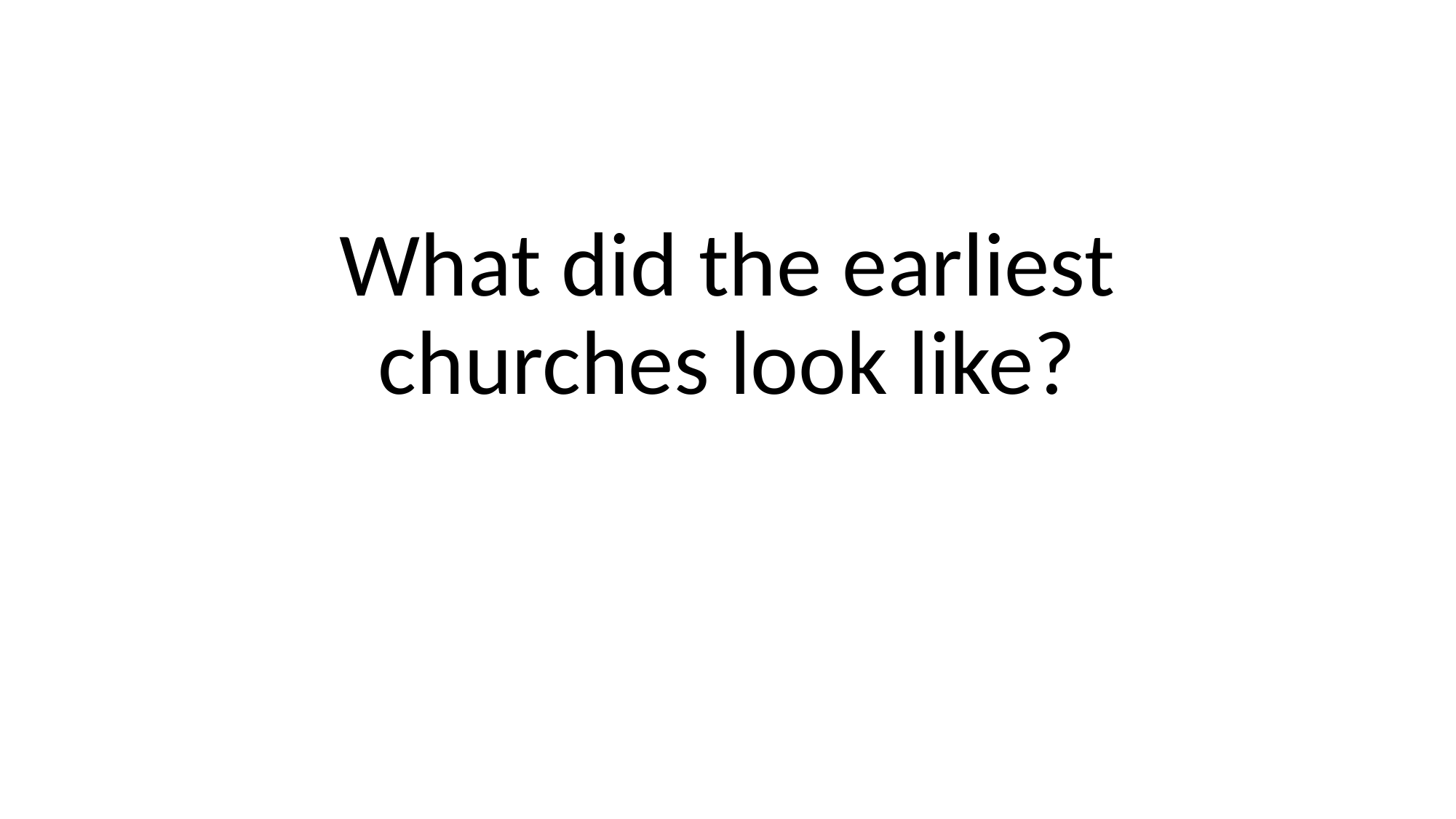

# What did the earliest churches look like?